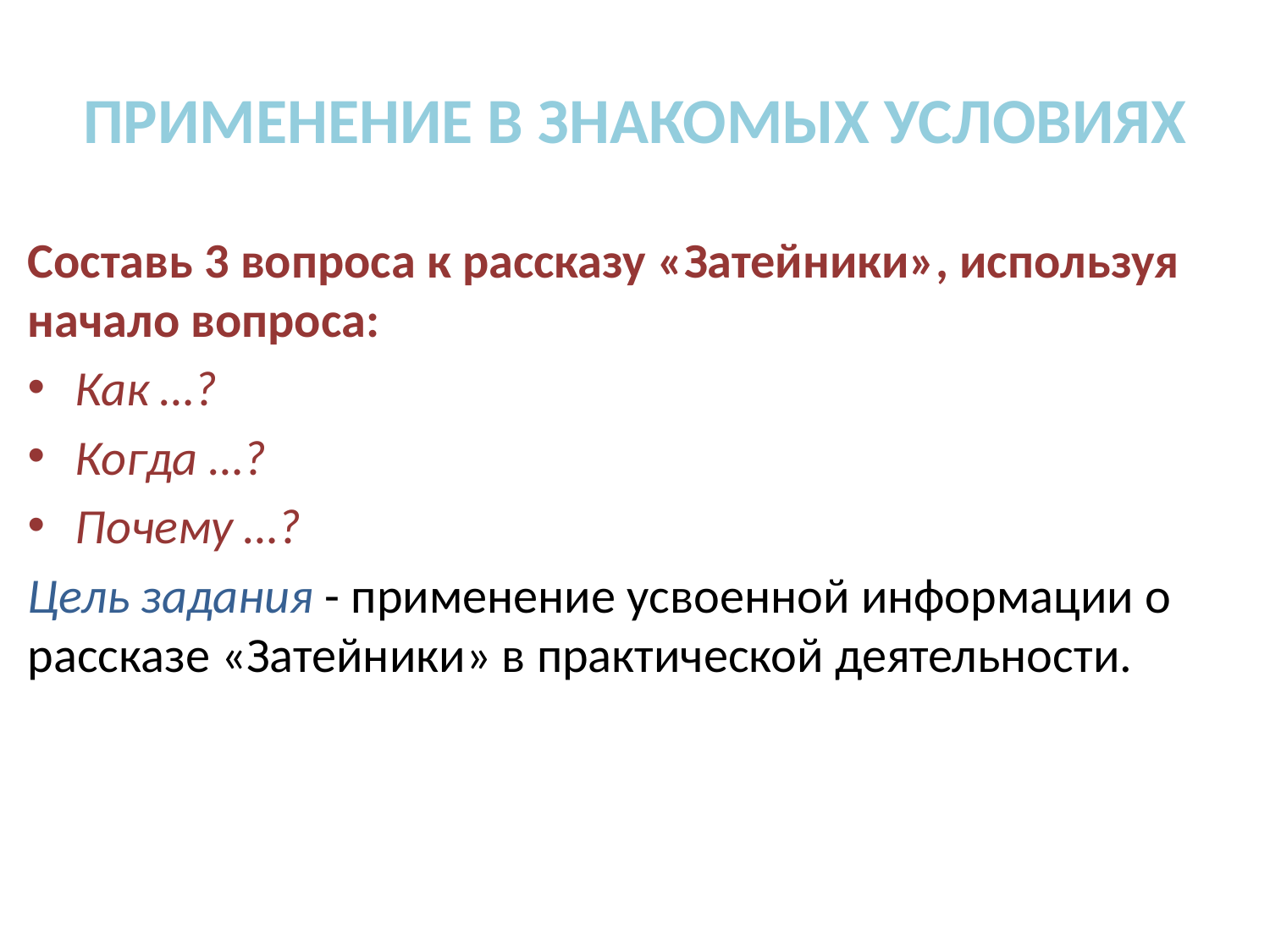

# ПРИМЕНЕНИЕ В ЗНАКОМЫХ УСЛОВИЯХ
Составь 3 вопроса к рассказу «Затейники», используя начало вопроса:
Как …?
Когда …?
Почему …?
Цель задания - применение усвоенной информации о рассказе «Затейники» в практической деятельности.